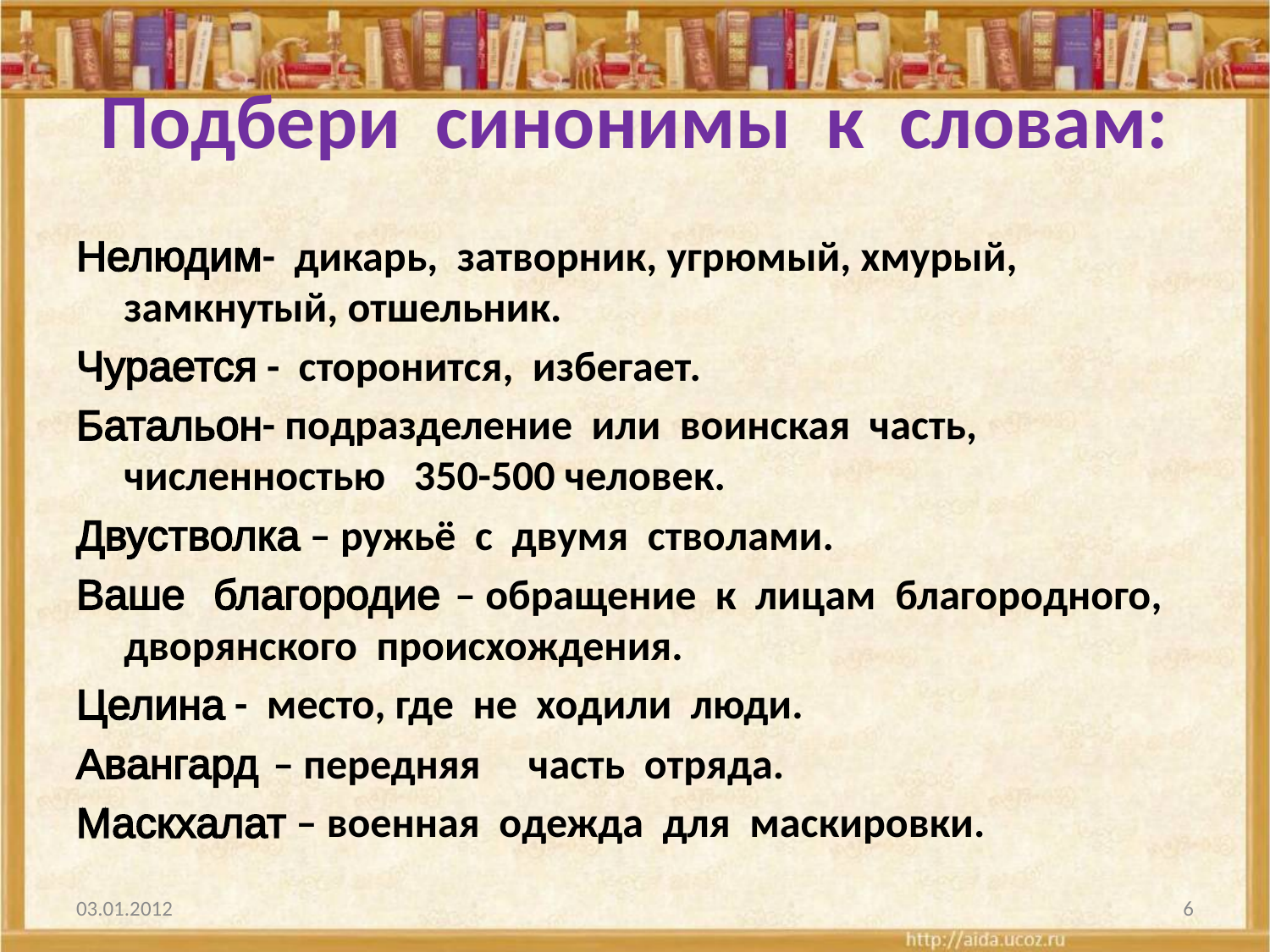

# Подбери  синонимы  к  словам:
Нелюдим-  дикарь,  затворник, угрюмый, хмурый,  замкнутый, отшельник.
Чурается -  сторонится,  избегает.
Батальон- подразделение  или  воинская  часть, численностью   350-500 человек.
Двустволка – ружьё  с  двумя  стволами.
Ваше  благородие – обращение  к  лицам  благородного,  дворянского  происхождения.
Целина -  место, где  не  ходили  люди.
Авангард – передняя     часть  отряда.
Маскхалат – военная  одежда  для  маскировки.
03.01.2012
6